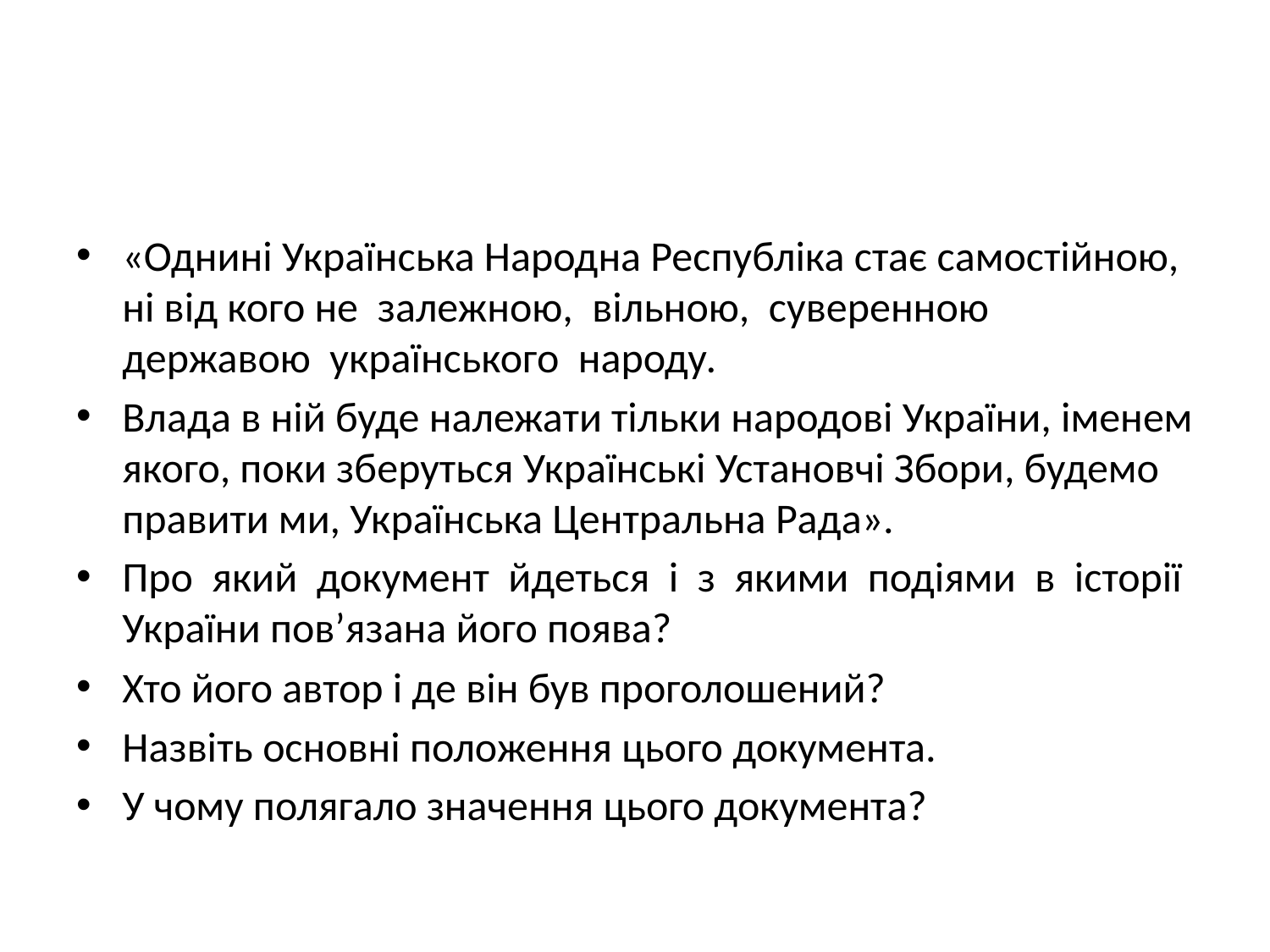

#
«Однині Українська Народна Республіка стає самостійною, ні від кого не  залежною,  вільною,  суверенною  державою  українського  народу.
Влада в ній буде належати тільки народові України, іменем якого, поки зберуться Українські Установчі Збори, будемо правити ми, Українська Центральна Рада».
Про  який  документ  йдеться  і  з  якими  подіями  в  історії  України пов’язана його поява?
Хто його автор і де він був проголошений?
Назвіть основні положення цього документа.
У чому полягало значення цього документа?